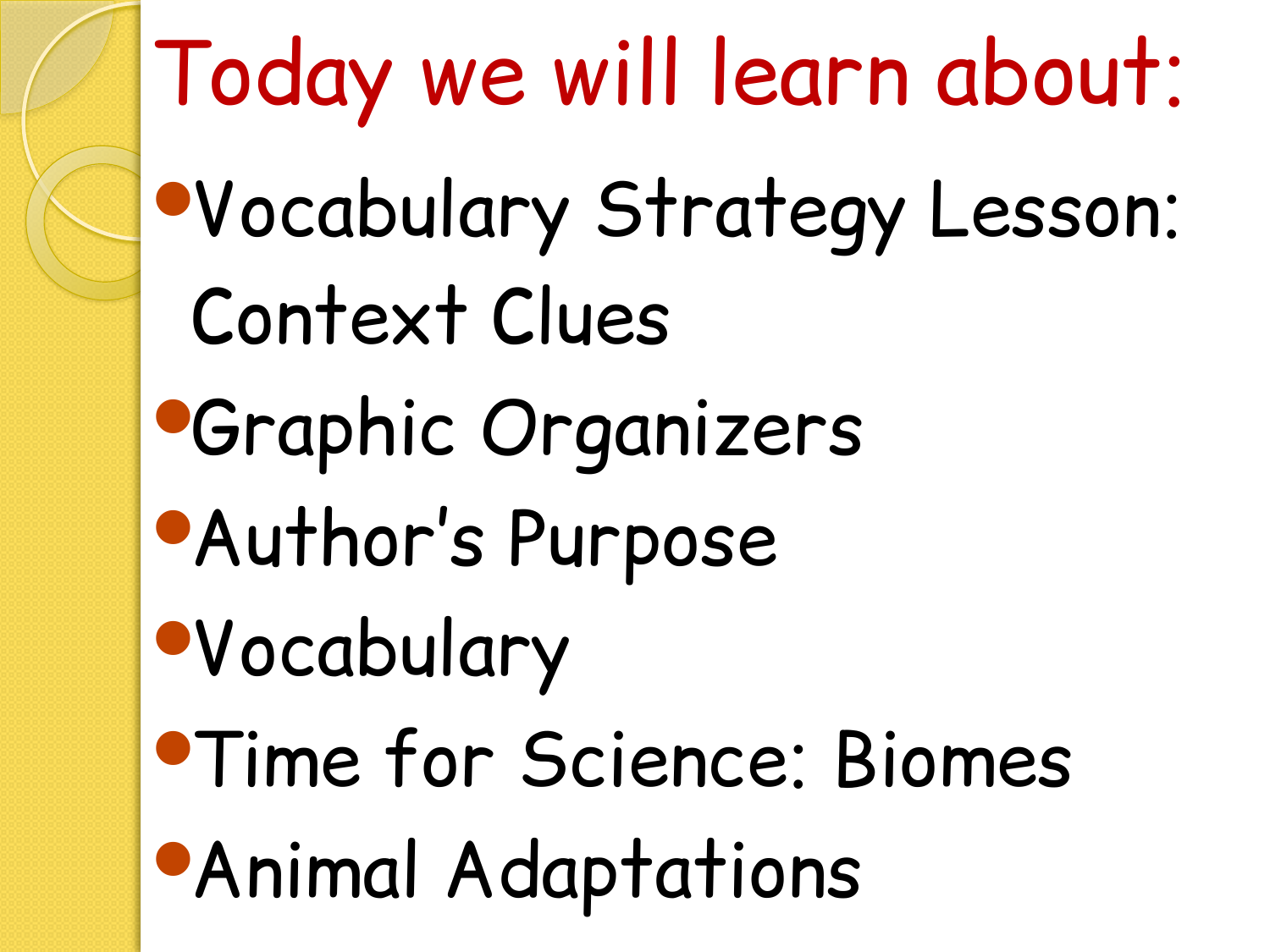

# Today we will learn about:
Vocabulary Strategy Lesson: Context Clues
Graphic Organizers
Author’s Purpose
Vocabulary
Time for Science: Biomes
Animal Adaptations